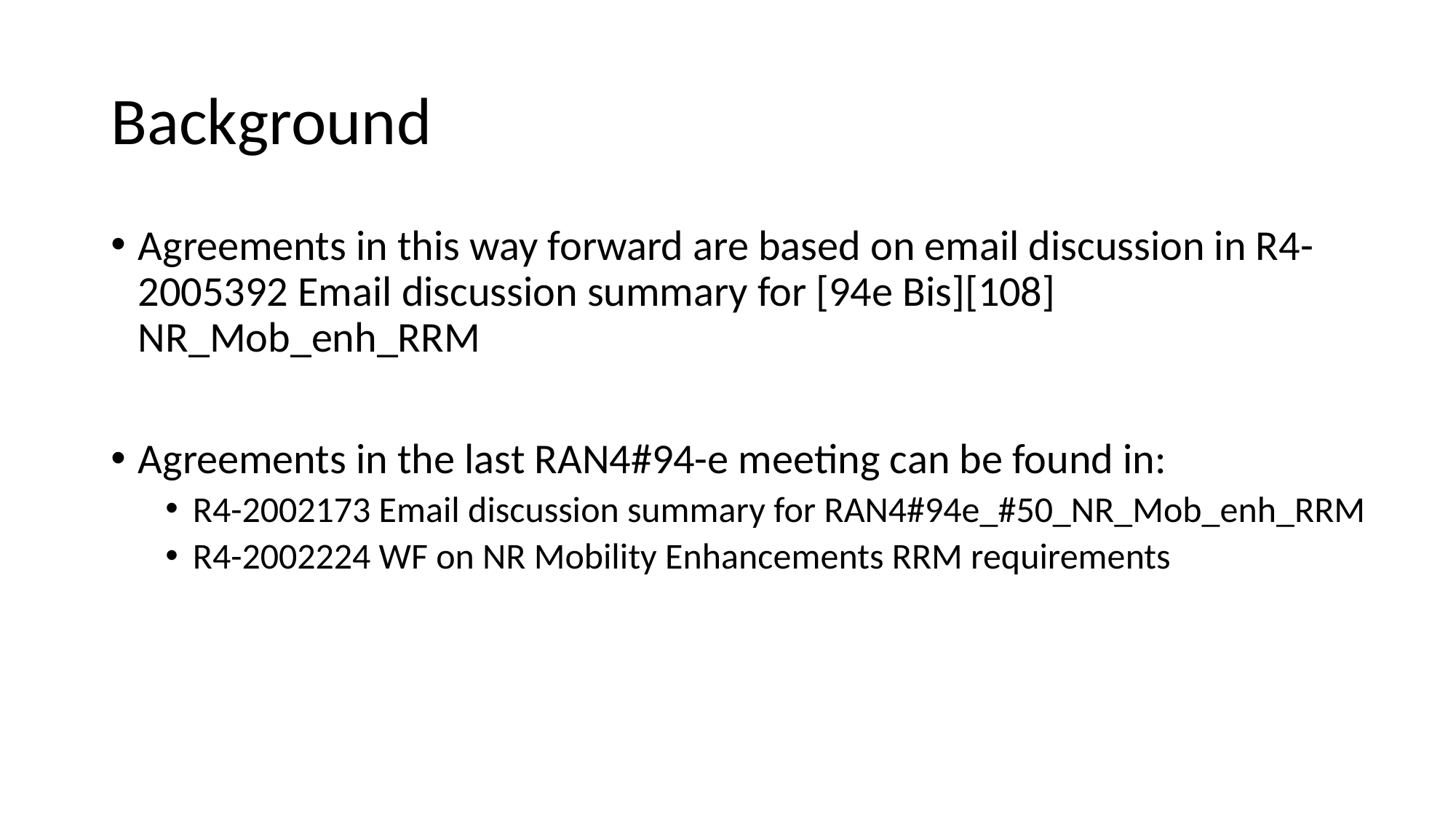

# Background
Agreements in this way forward are based on email discussion in R4-2005392 Email discussion summary for [94e Bis][108] NR_Mob_enh_RRM

Agreements in the last RAN4#94-e meeting can be found in:
R4-2002173 Email discussion summary for RAN4#94e_#50_NR_Mob_enh_RRM
R4-2002224 WF on NR Mobility Enhancements RRM requirements